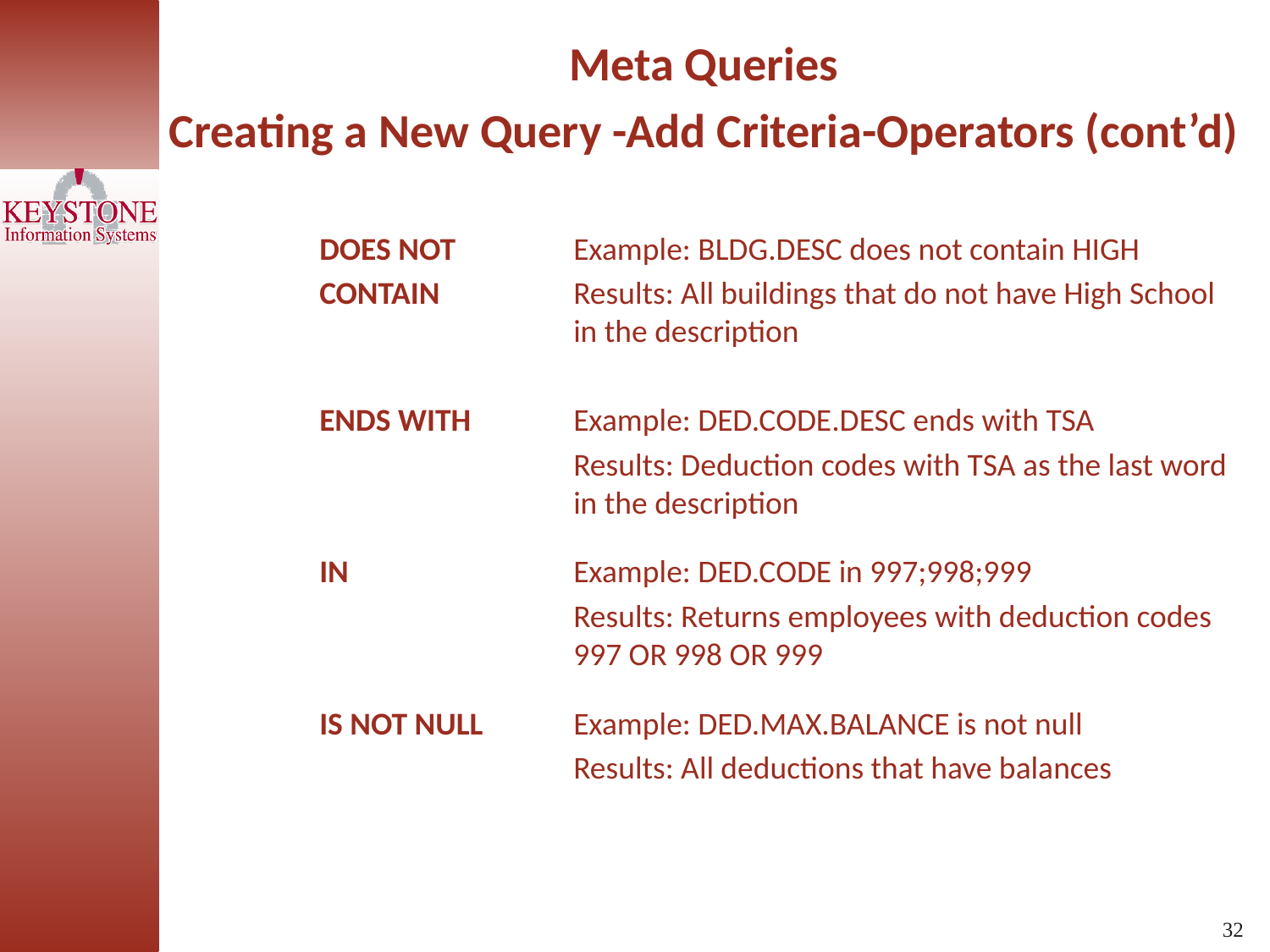

Meta Queries
Creating a New Query -Add Criteria-Operators (cont’d)
	DOES NOT	Example: BLDG.DESC does not contain HIGH
	CONTAIN		Results: All buildings that do not have High School 			in the description

	ENDS WITH	Example: DED.CODE.DESC ends with TSA
		       	Results: Deduction codes with TSA as the last word 			in the description

	IN		Example: DED.CODE in 997;998;999
		       	Results: Returns employees with deduction codes 			997 OR 998 OR 999

	IS NOT NULL	Example: DED.MAX.BALANCE is not null
		       	Results: All deductions that have balances

32